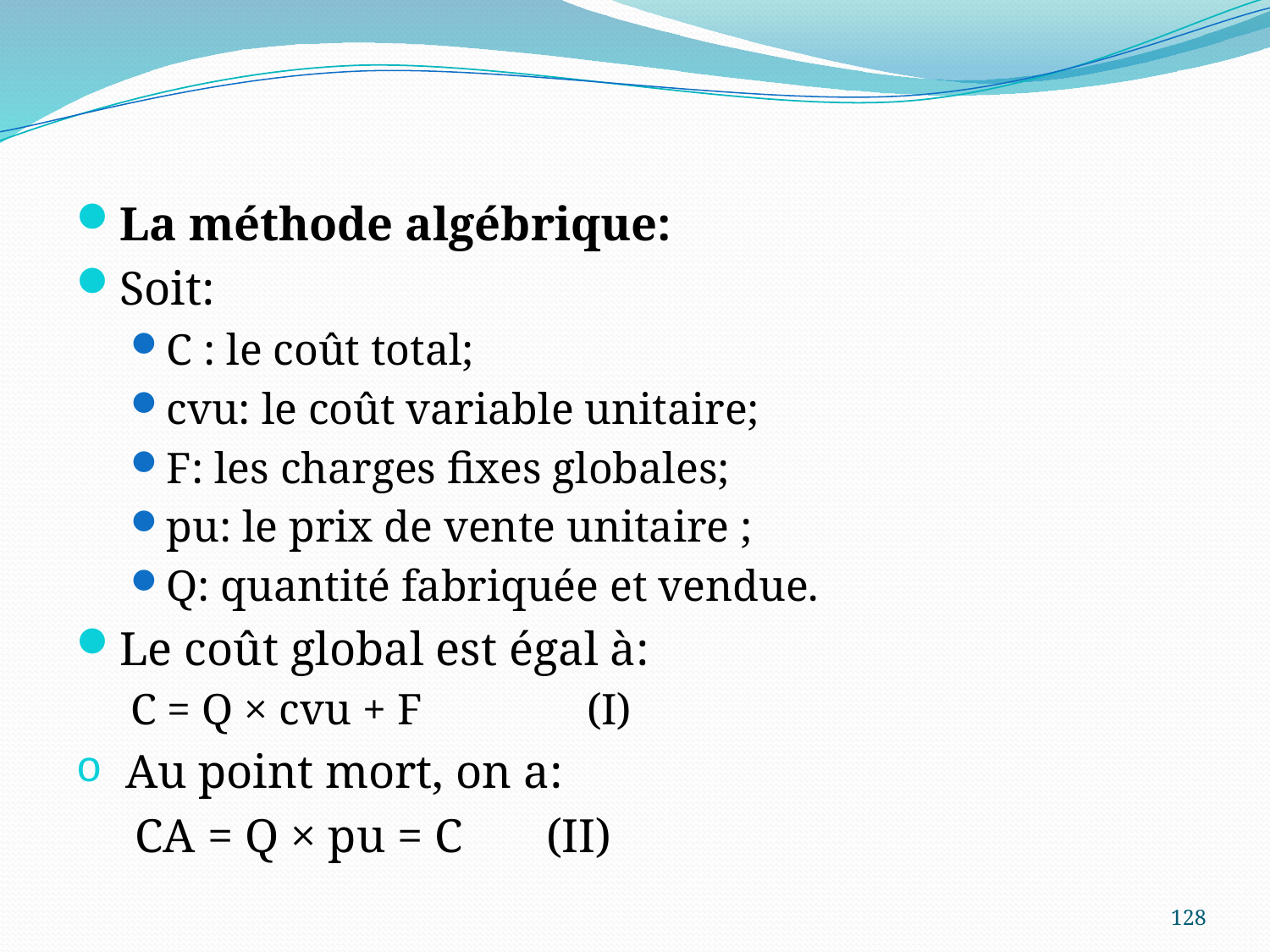

La méthode algébrique:
Soit:
C : le coût total;
cvu: le coût variable unitaire;
F: les charges fixes globales;
pu: le prix de vente unitaire ;
Q: quantité fabriquée et vendue.
Le coût global est égal à:
C = Q × cvu + F               (I)
 Au point mort, on a:
     CA = Q × pu = C       (II)

128